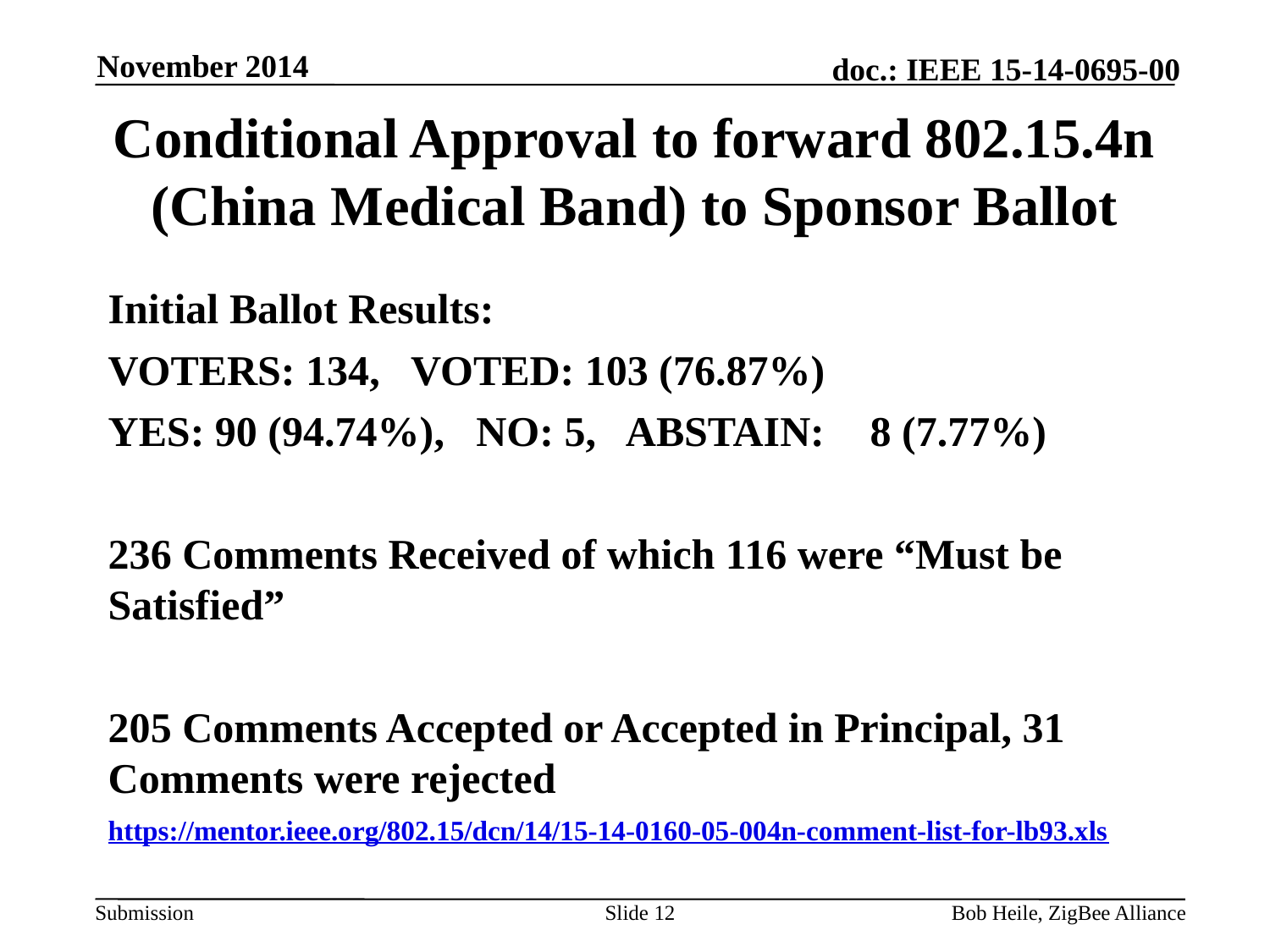

November 2014
# Conditional Approval to forward 802.15.4n (China Medical Band) to Sponsor Ballot
Initial Ballot Results:
VOTERS: 134,   VOTED: 103 (76.87%)
YES: 90 (94.74%),   NO: 5,   ABSTAIN:	8 (7.77%)

236 Comments Received of which 116 were “Must be Satisfied”

205 Comments Accepted or Accepted in Principal, 31 Comments were rejected
https://mentor.ieee.org/802.15/dcn/14/15-14-0160-05-004n-comment-list-for-lb93.xls
Slide 12
Bob Heile, ZigBee Alliance